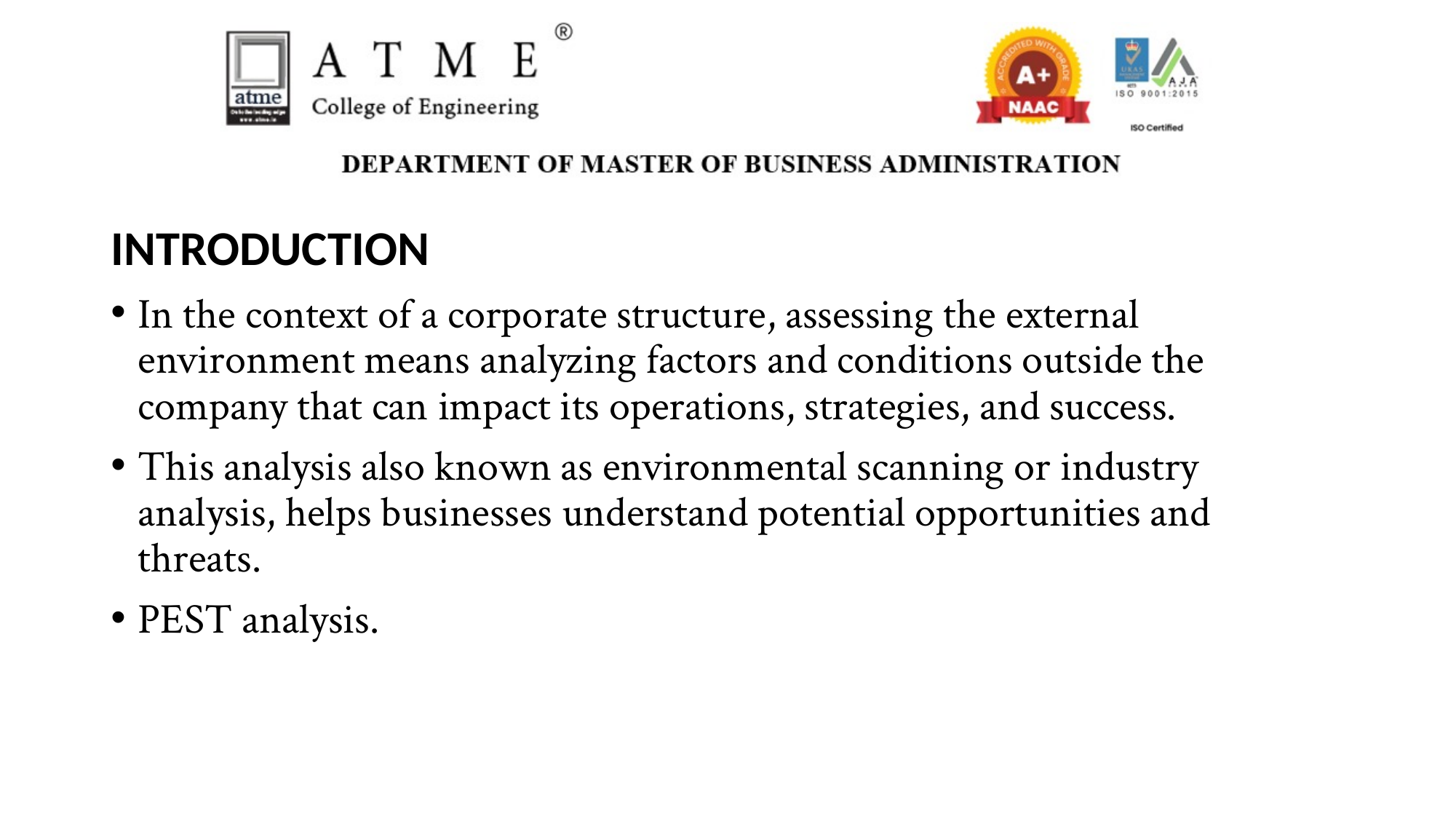

INTRODUCTION
In the context of a corporate structure, assessing the external environment means analyzing factors and conditions outside the company that can impact its operations, strategies, and success.
This analysis also known as environmental scanning or industry analysis, helps businesses understand potential opportunities and threats.
PEST analysis.